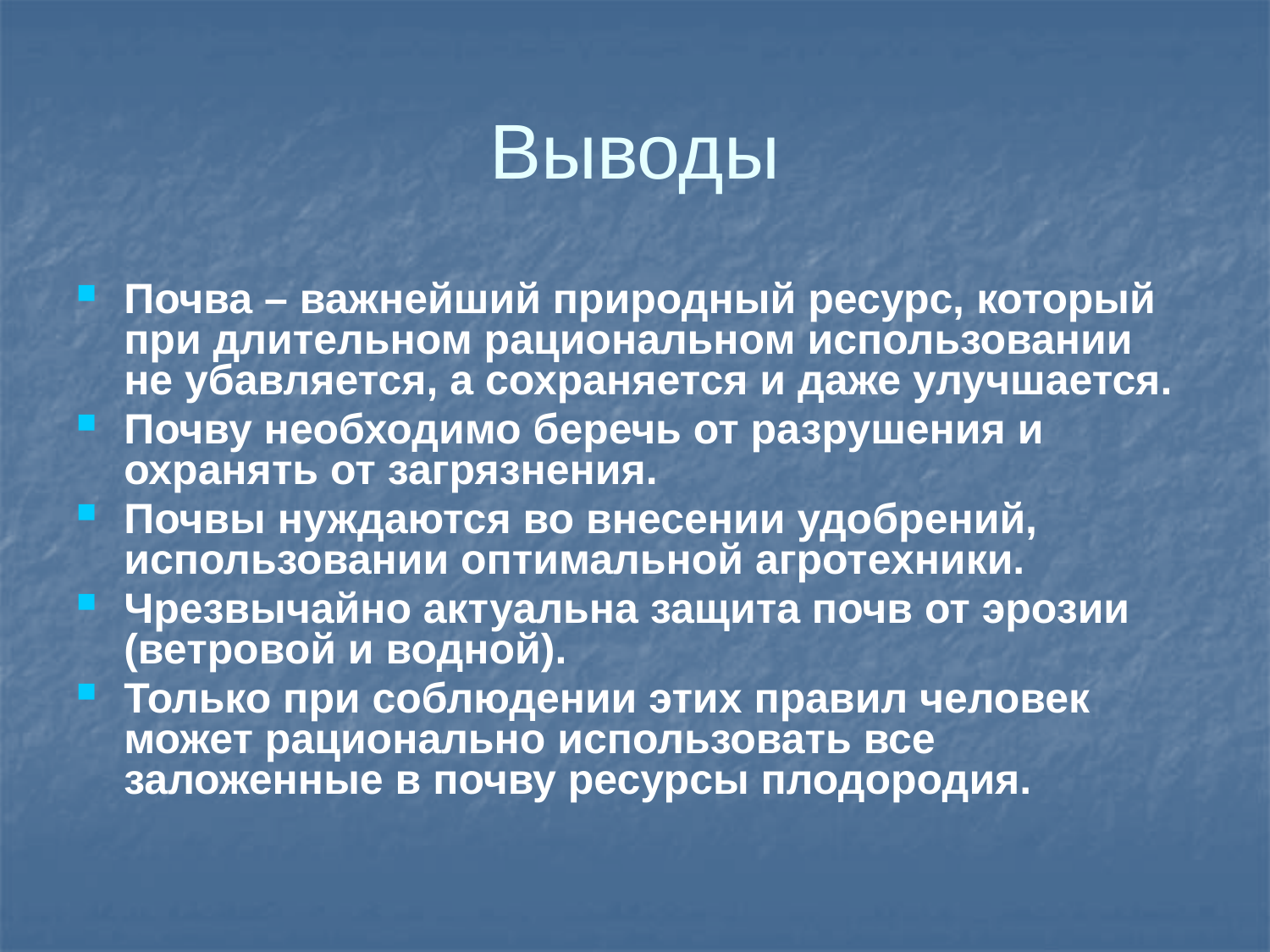

# Выводы
Почва – важнейший природный ресурс, который при длительном рациональном использовании не убавляется, а сохраняется и даже улучшается.
Почву необходимо беречь от разрушения и охранять от загрязнения.
Почвы нуждаются во внесении удобрений, использовании оптимальной агротехники.
Чрезвычайно актуальна защита почв от эрозии (ветровой и водной).
Только при соблюдении этих правил человек может рационально использовать все заложенные в почву ресурсы плодородия.